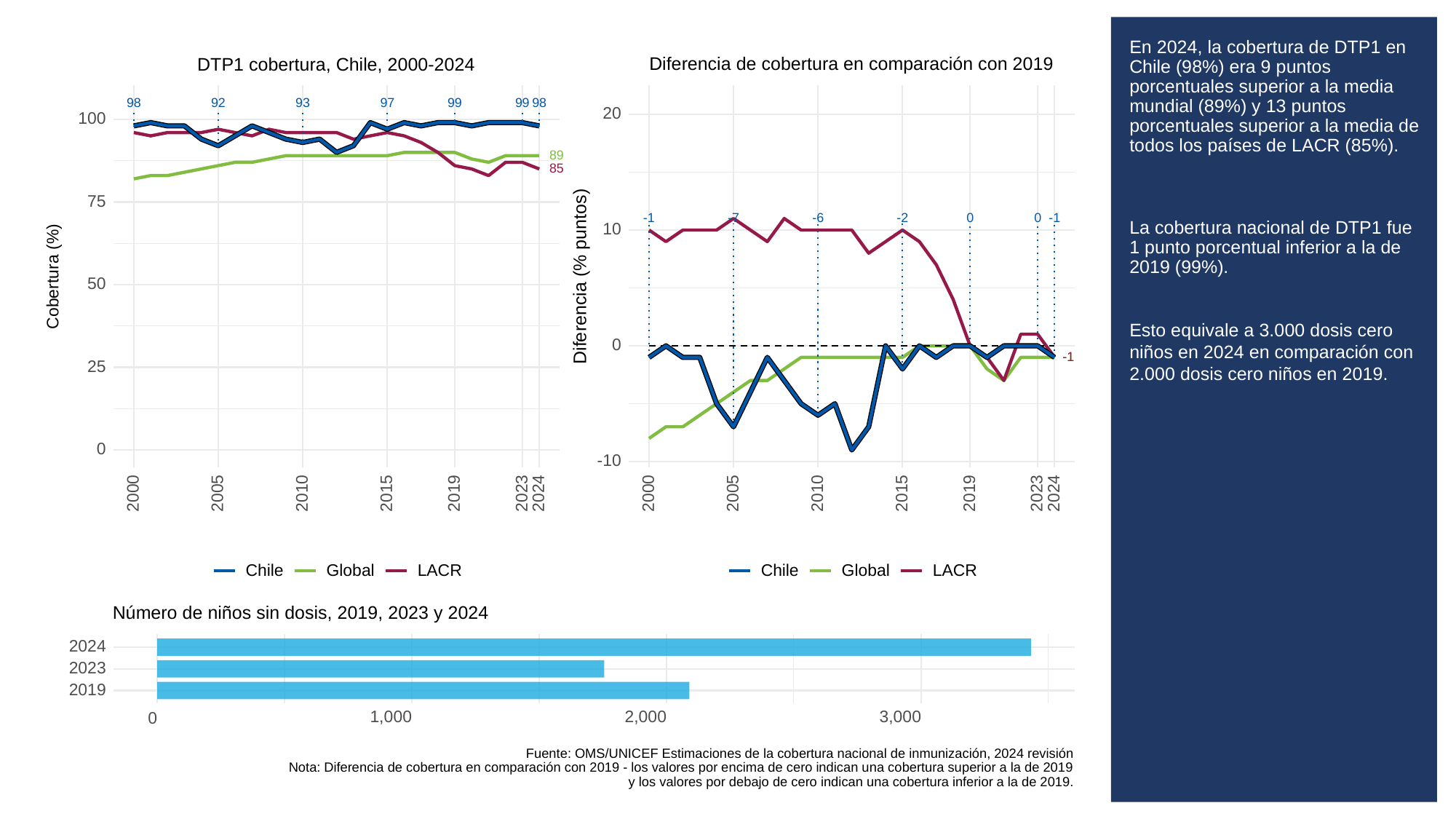

# En 2024, la cobertura de DTP1 en Chile (98%) era 9 puntos porcentuales superior a la media mundial (89%) y 13 puntos porcentuales superior a la media de todos los países de LACR (85%).

La cobertura nacional de DTP1 fue 1 punto porcentual inferior a la de 2019 (99%).

Esto equivale a 3.000 dosis cero niños en 2024 en comparación con 2.000 dosis cero niños en 2019.

Diferencia de cobertura en comparación con 2019
DTP1 cobertura, Chile, 2000-2024

93
98
92
97
99
99
98
20

100

89

85

75

-6
0
0
-1
-2
-1
-7

10

Diferencia (% puntos)
Cobertura (%)
50

0

-1
-1
25

0

-10

2023
2023
2000
2005
2010
2015
2019
2024
2000
2005
2010
2015
2019
2024
Chile
Global
LACR
Chile
Global
LACR

Número de niños sin dosis, 2019, 2023 y 2024

2024

2023

2019

1,000
2,000
3,000
0
Fuente: OMS/UNICEF Estimaciones de la cobertura nacional de inmunización, 2024 revisión
Nota: Diferencia de cobertura en comparación con 2019 - los valores por encima de cero indican una cobertura superior a la de 2019
y los valores por debajo de cero indican una cobertura inferior a la de 2019.